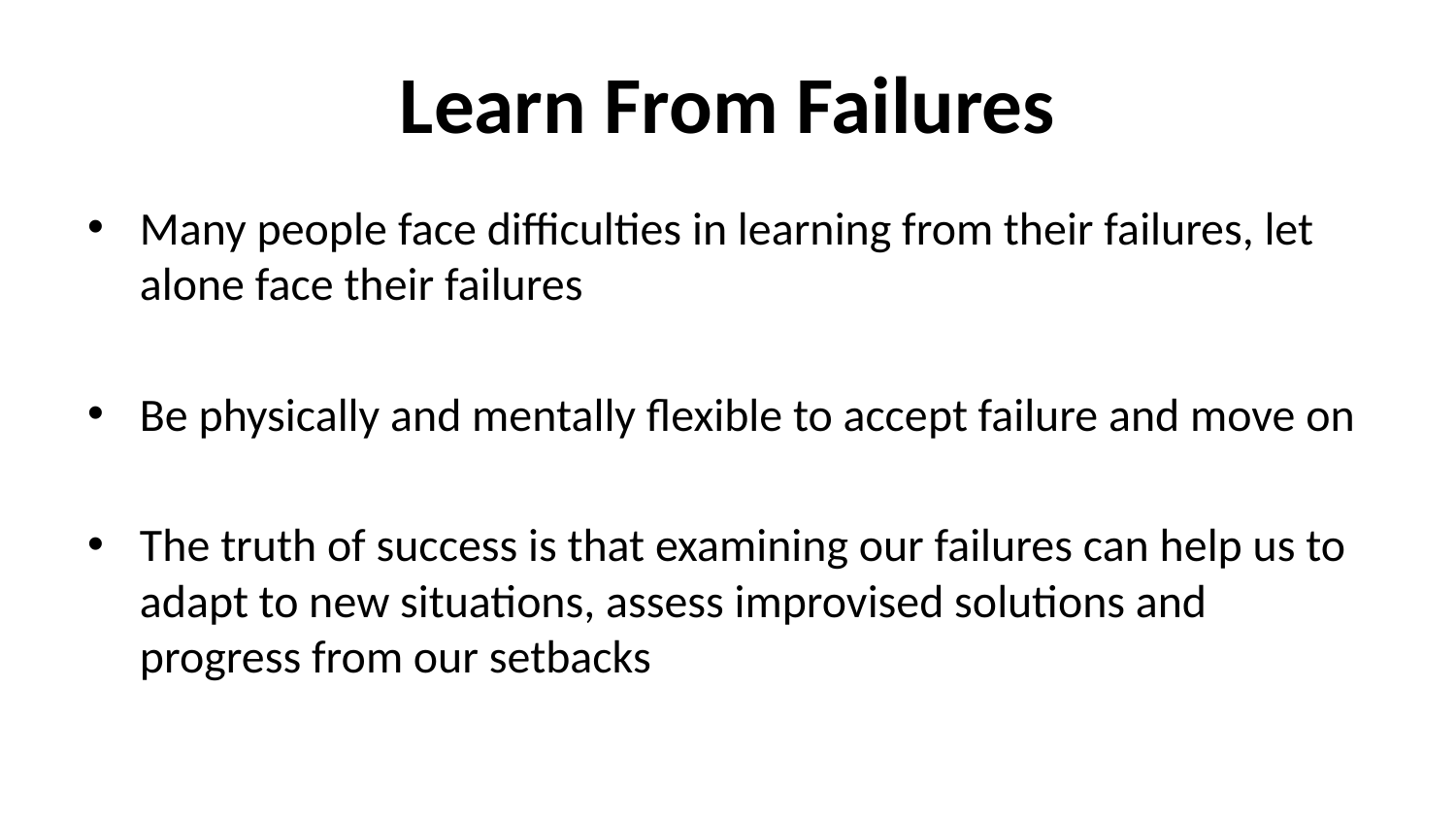

# Learn From Failures
Many people face difficulties in learning from their failures, let alone face their failures

Be physically and mentally flexible to accept failure and move on

The truth of success is that examining our failures can help us to adapt to new situations, assess improvised solutions and progress from our setbacks